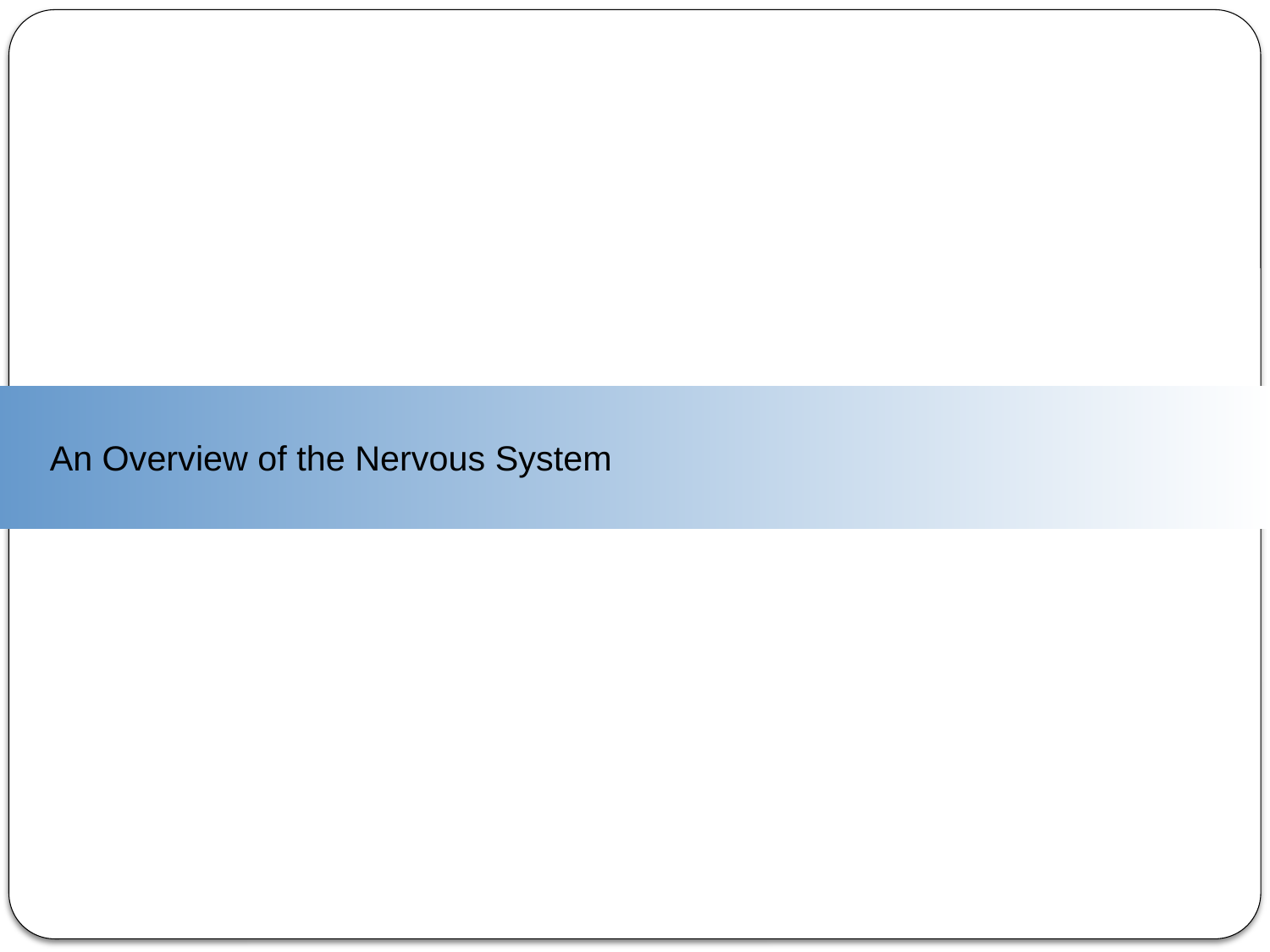

# An Overview of the Nervous System